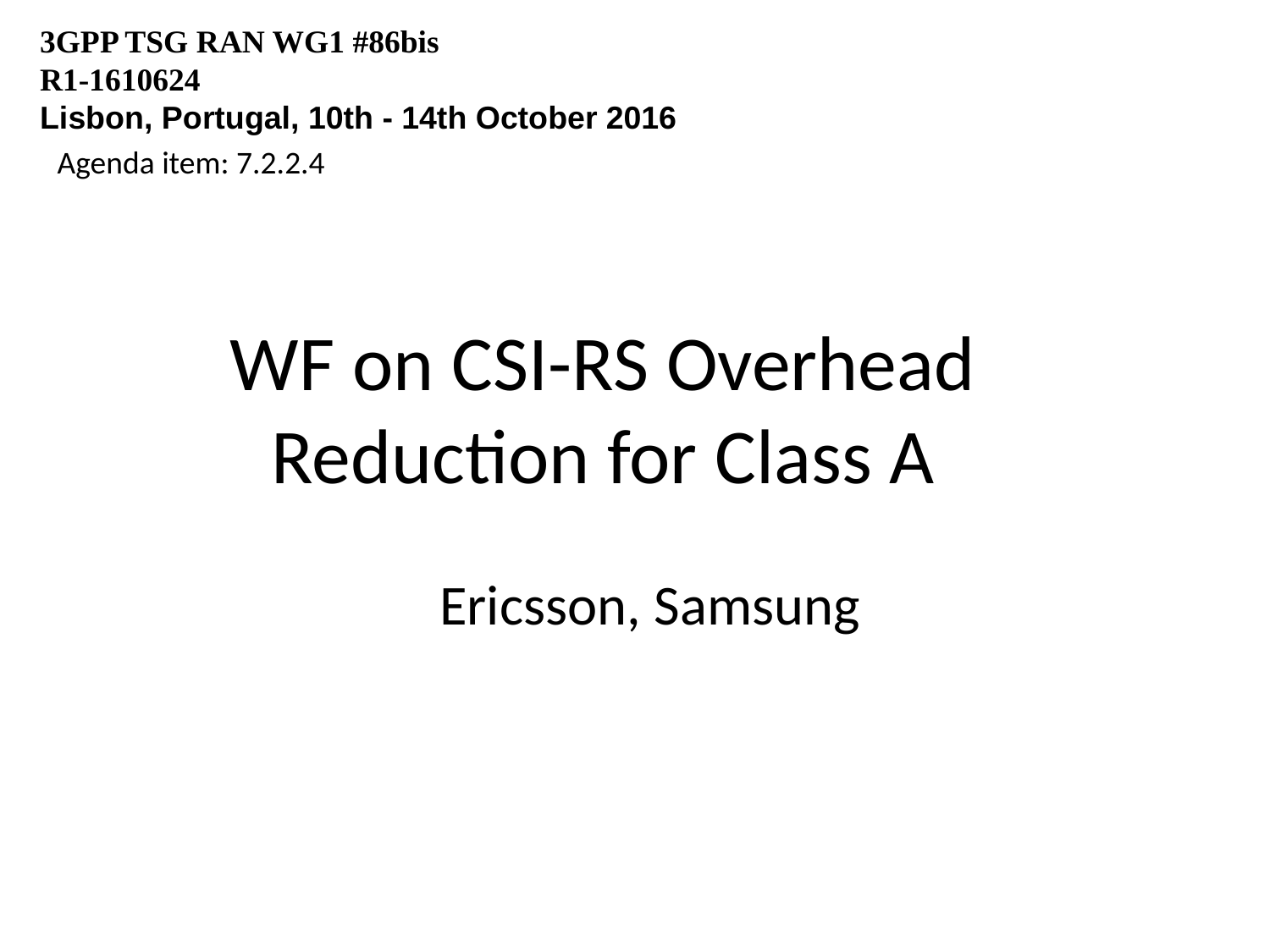

3GPP TSG RAN WG1 #86bis				                                     R1-1610624
Lisbon, Portugal, 10th - 14th October 2016

Agenda item: 7.2.2.4
# WF on CSI-RS Overhead Reduction for Class A
Ericsson, Samsung